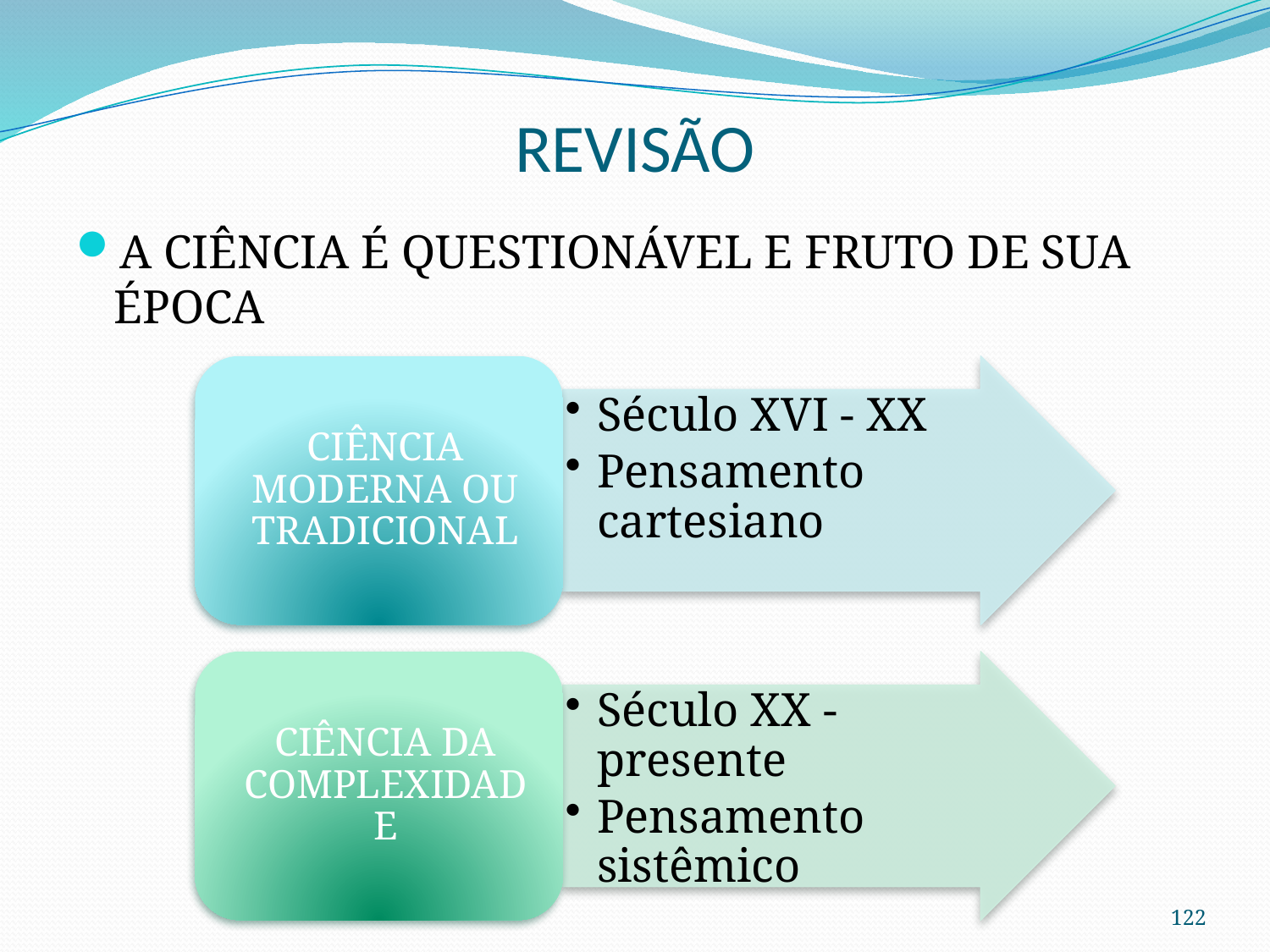

# REVISÃO
A CIÊNCIA É QUESTIONÁVEL E FRUTO DE SUA ÉPOCA

Século XVI - XX
Pensamento cartesiano
CIÊNCIA MODERNA OU TRADICIONAL
Século XX - presente
Pensamento sistêmico
CIÊNCIA DA COMPLEXIDADE
122